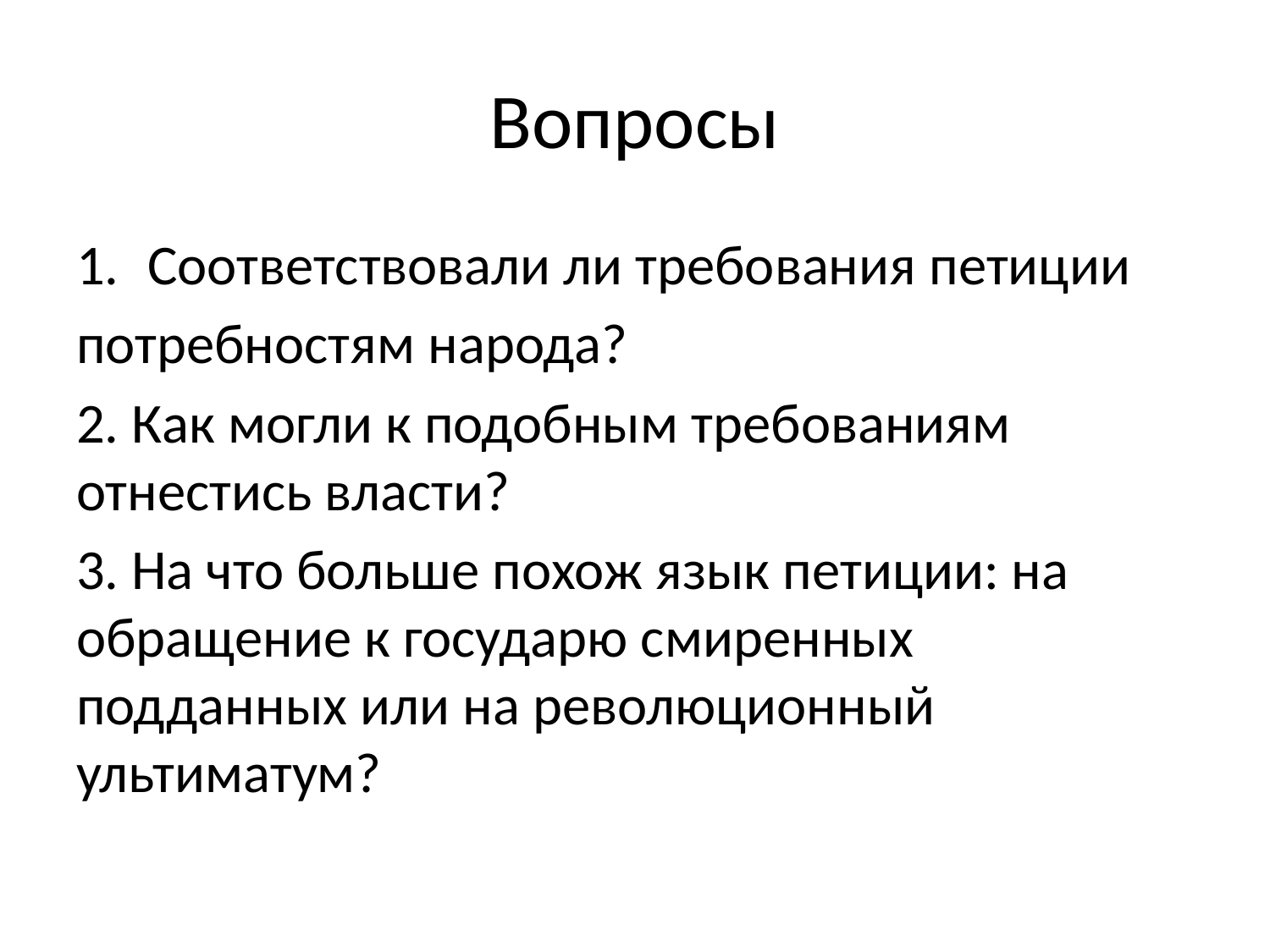

# Вопросы
Соответствовали ли требования петиции
потребностям народа?
2. Как могли к подобным требованиям отнестись власти?
3. На что больше похож язык петиции: на обращение к государю смиренных подданных или на революционный ультиматум?